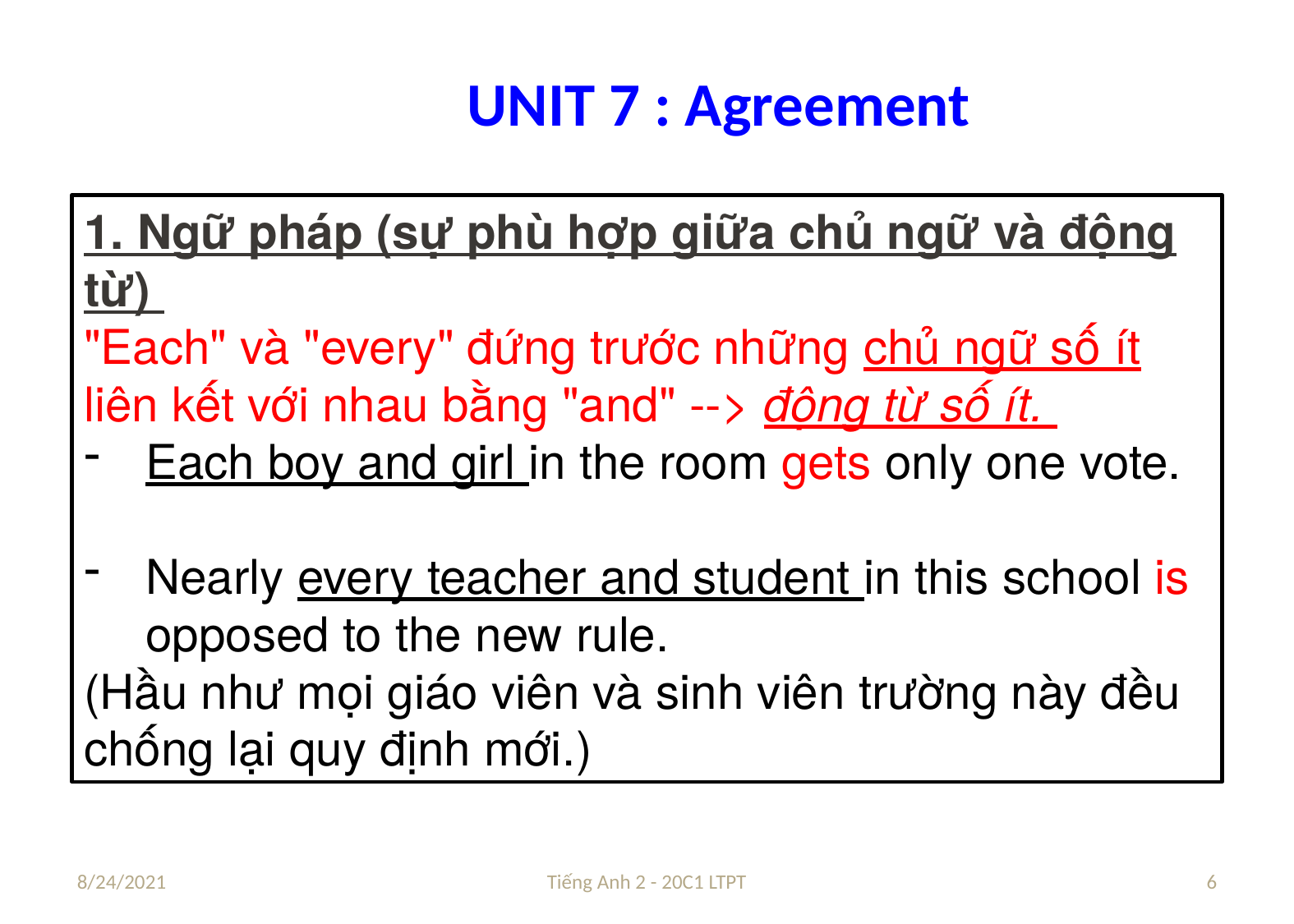

# UNIT 7 : Agreement
1. Ngữ pháp (sự phù hợp giữa chủ ngữ và động từ)
"Each" và "every" đứng trước những chủ ngữ số ít liên kết với nhau bằng "and" --> động từ số ít.
Each boy and girl in the room gets only one vote.

Nearly every teacher and student in this school is opposed to the new rule.
(Hầu như mọi giáo viên và sinh viên trường này đều chống lại quy định mới.)
8/24/2021
Tiếng Anh 2 - 20C1 LTPT
6